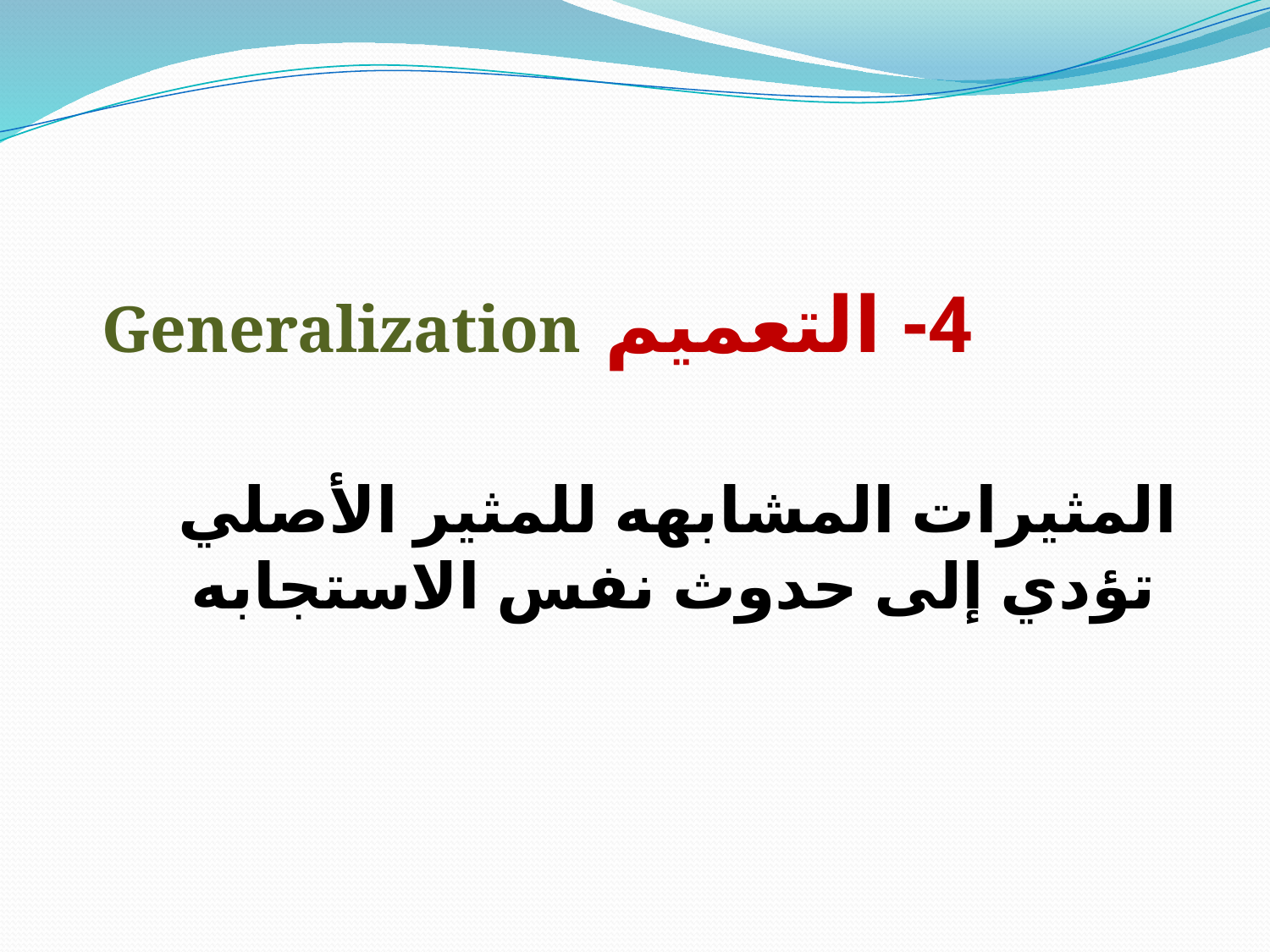

4- التعميم  Generalization

 المثيرات المشابهه للمثير الأصلي تؤدي إلى حدوث نفس الاستجابه